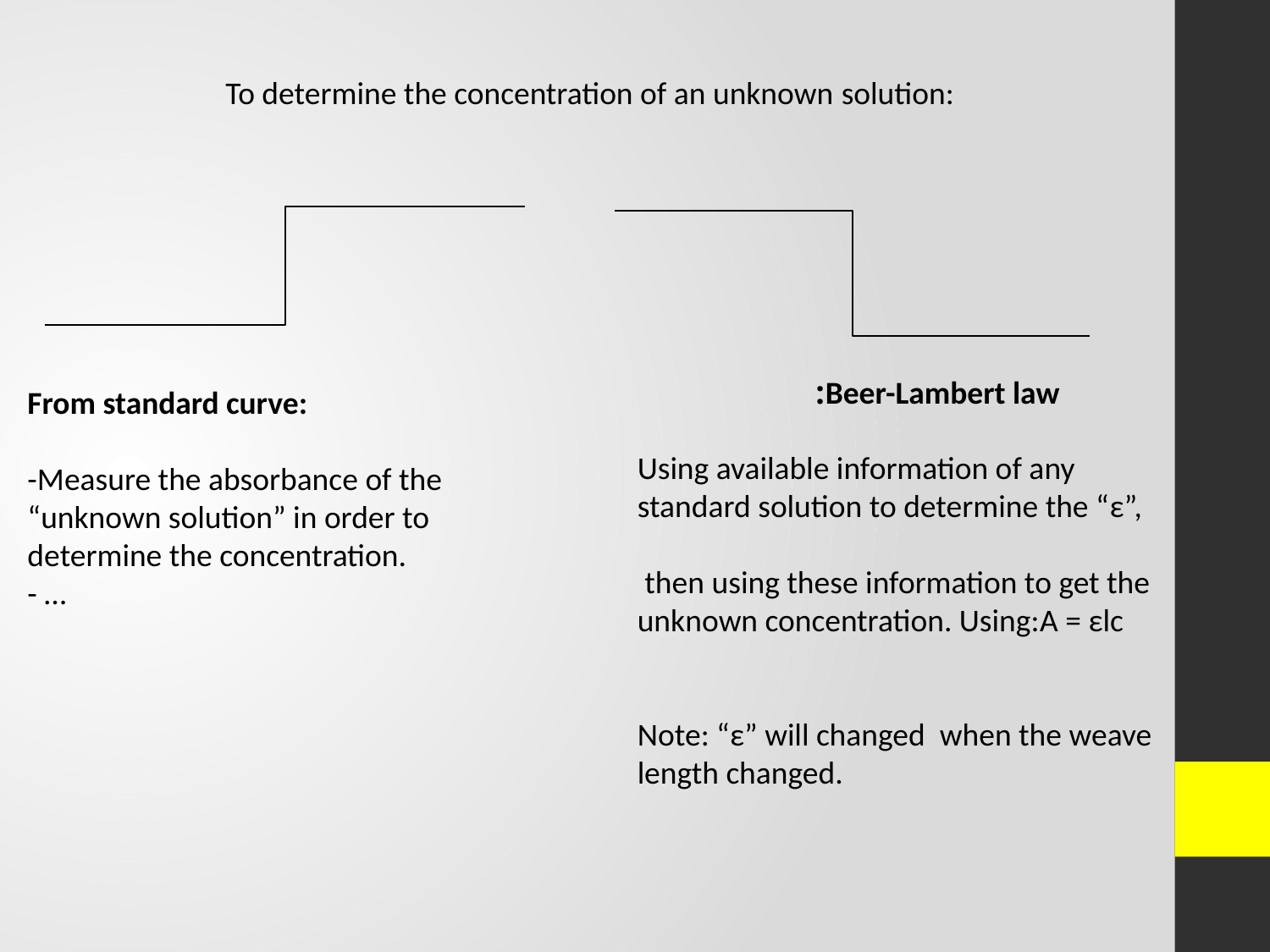

To determine the concentration of an unknown solution:
Beer-Lambert law:
From standard curve:

-Measure the absorbance of the “unknown solution” in order to determine the concentration.
- …
Using available information of any standard solution to determine the “ε”,

 then using these information to get the unknown concentration. Using:A = εlc

Note: “ε” will changed  when the weave length changed.